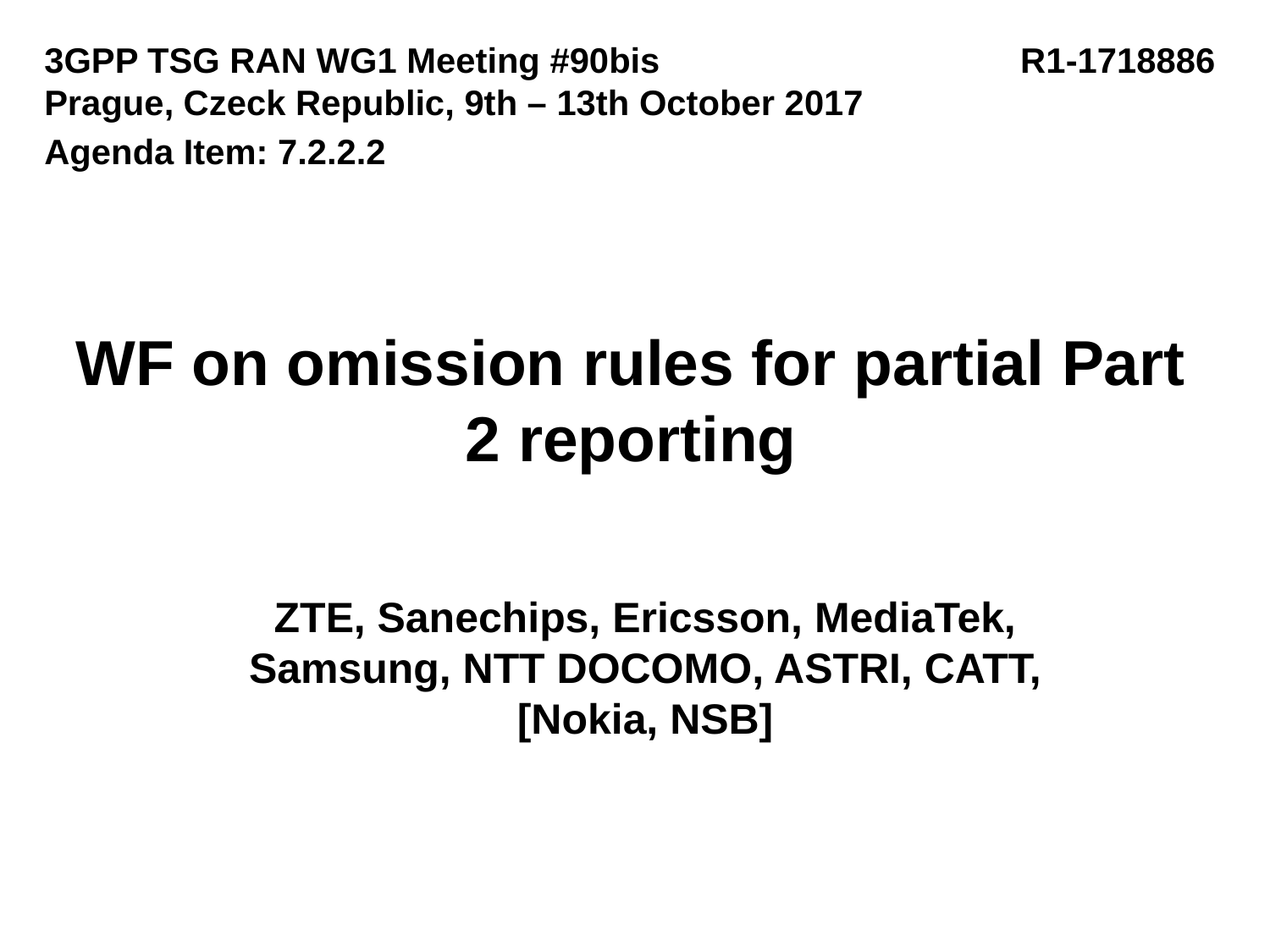

3GPP TSG RAN WG1 Meeting #90bis                                     R1-1718886
Prague, Czeck Republic, 9th – 13th October 2017
Agenda Item: 7.2.2.2

# WF on omission rules for partial Part 2 reporting
ZTE, Sanechips, Ericsson, MediaTek, Samsung, NTT DOCOMO, ASTRI, CATT, [Nokia, NSB]